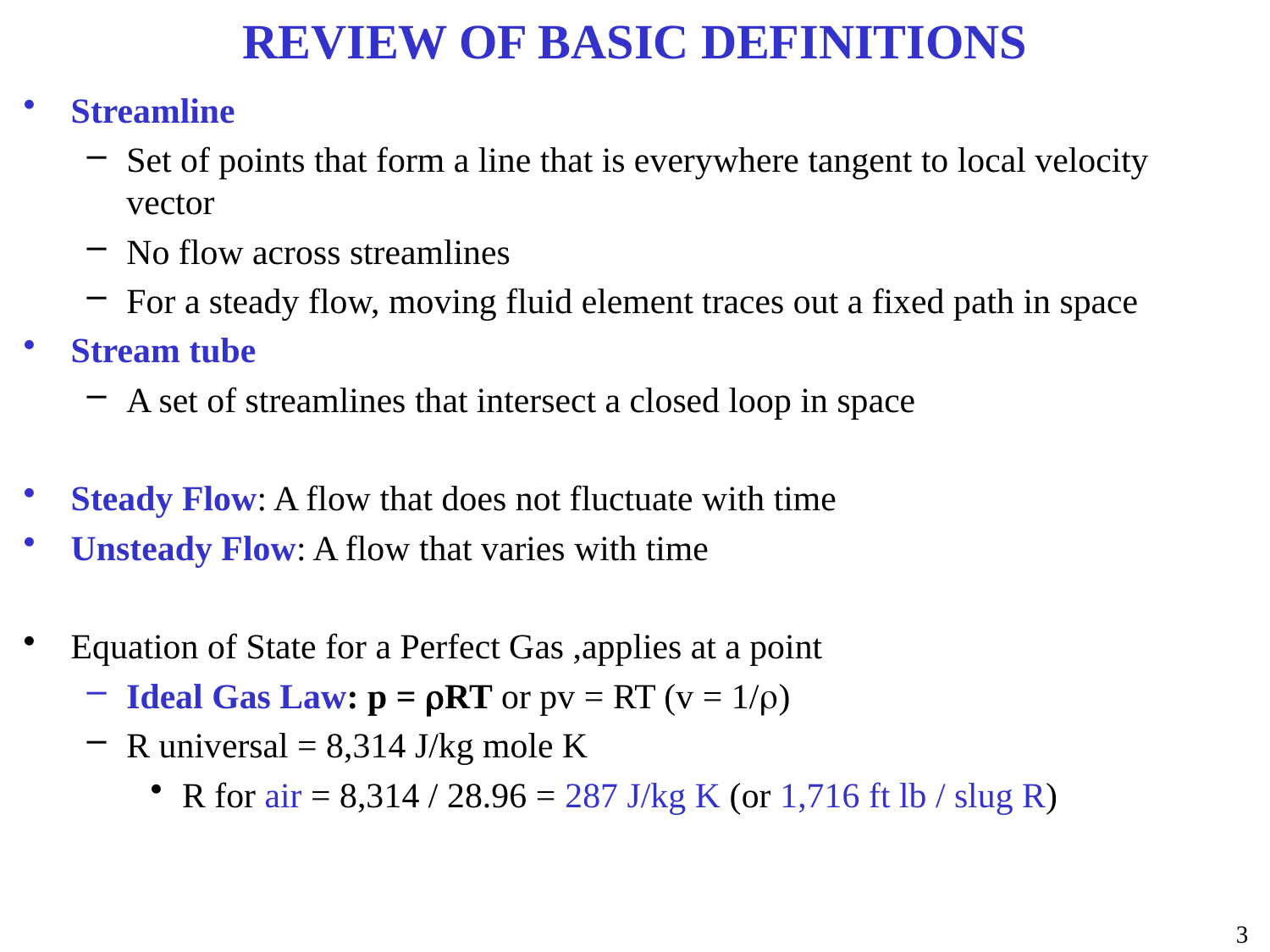

# REVIEW OF BASIC DEFINITIONS
Streamline
Set of points that form a line that is everywhere tangent to local velocity vector
No flow across streamlines
For a steady flow, moving fluid element traces out a fixed path in space
Stream tube
A set of streamlines that intersect a closed loop in space

Steady Flow: A flow that does not fluctuate with time
Unsteady Flow: A flow that varies with time

Equation of State for a Perfect Gas ,applies at a point
Ideal Gas Law: p = ρRT or pv = RT (v = 1/ρ)
R universal = 8,314 J/kg mole K
R for air = 8,314 / 28.96 = 287 J/kg K (or 1,716 ft lb / slug R)
3